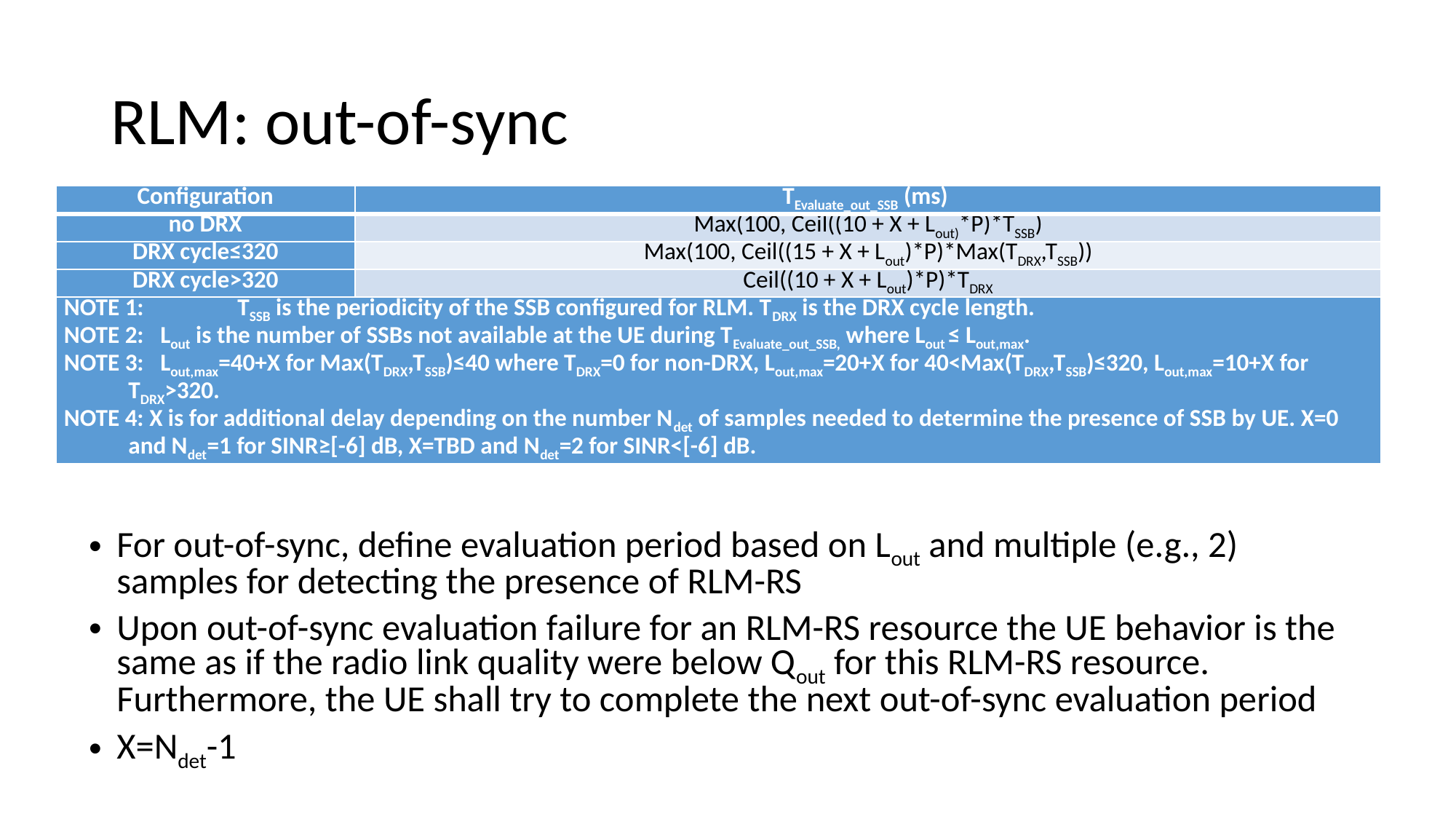

# RLM: out-of-sync
| Configuration | TEvaluate\_out\_SSB (ms) |
| --- | --- |
| no DRX | Max(100, Ceil((10 + X + Lout)\*P)\*TSSB) |
| DRX cycle≤320 | Max(100, Ceil((15 + X + Lout)\*P)\*Max(TDRX,TSSB)) |
| DRX cycle>320 | Ceil((10 + X + Lout)\*P)\*TDRX |
| NOTE 1: TSSB is the periodicity of the SSB configured for RLM. TDRX is the DRX cycle length. NOTE 2:   Lout is the number of SSBs not available at the UE during TEvaluate\_out\_SSB, where Lout ≤ Lout,max. NOTE 3: Lout,max=40+X for Max(TDRX,TSSB)≤40 where TDRX=0 for non-DRX, Lout,max=20+X for 40<Max(TDRX,TSSB)≤320, Lout,max=10+X for TDRX>320. NOTE 4: X is for additional delay depending on the number Ndet of samples needed to determine the presence of SSB by UE. X=0 and Ndet=1 for SINR≥[-6] dB, X=TBD and Ndet=2 for SINR<[-6] dB. |  |
For out-of-sync, define evaluation period based on Lout and multiple (e.g., 2) samples for detecting the presence of RLM-RS
Upon out-of-sync evaluation failure for an RLM-RS resource the UE behavior is the same as if the radio link quality were below Qout for this RLM-RS resource. Furthermore, the UE shall try to complete the next out-of-sync evaluation period
X=Ndet-1